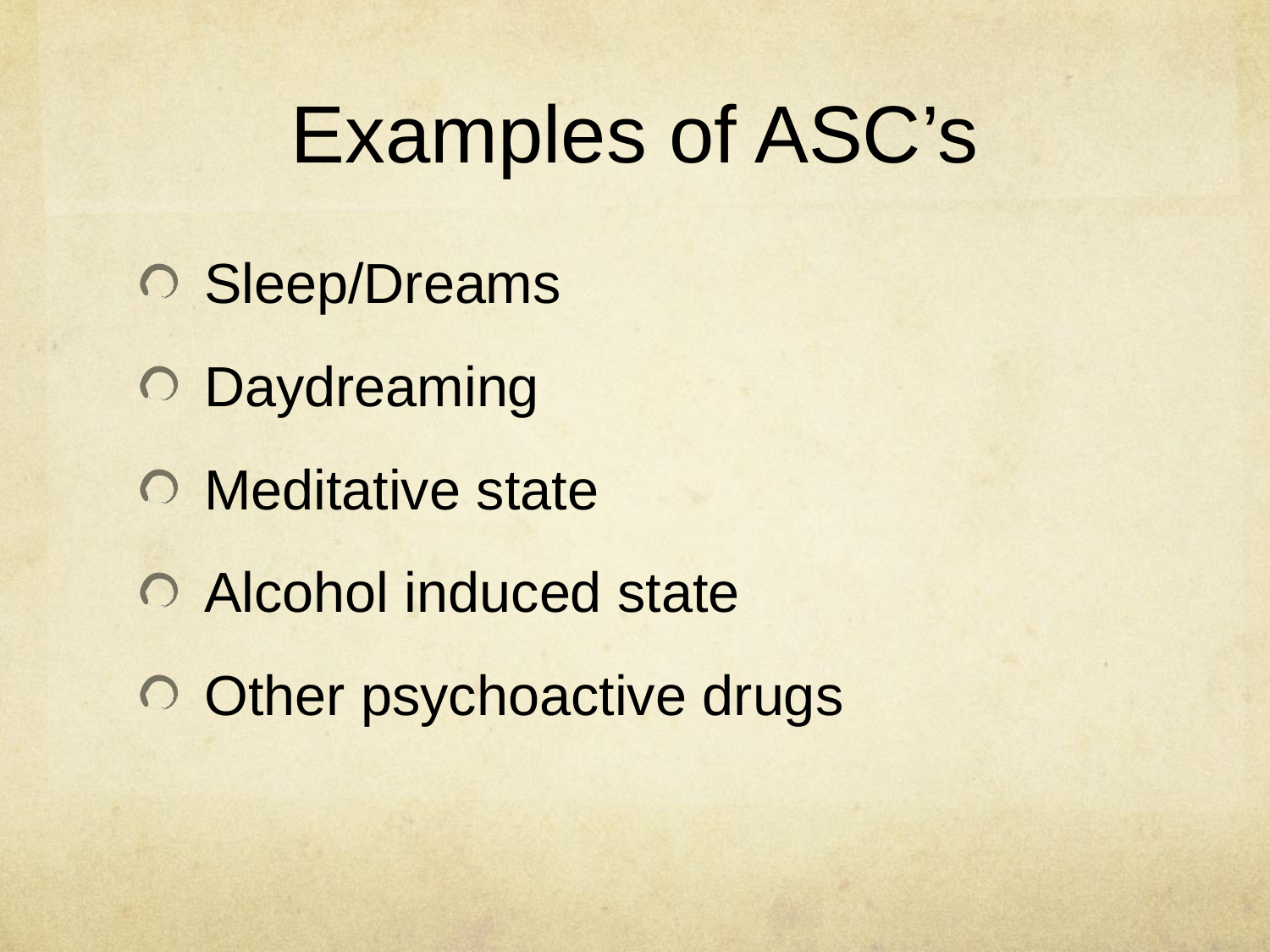

# Examples of ASC’s
Sleep/Dreams
Daydreaming
Meditative state
Alcohol induced state
Other psychoactive drugs